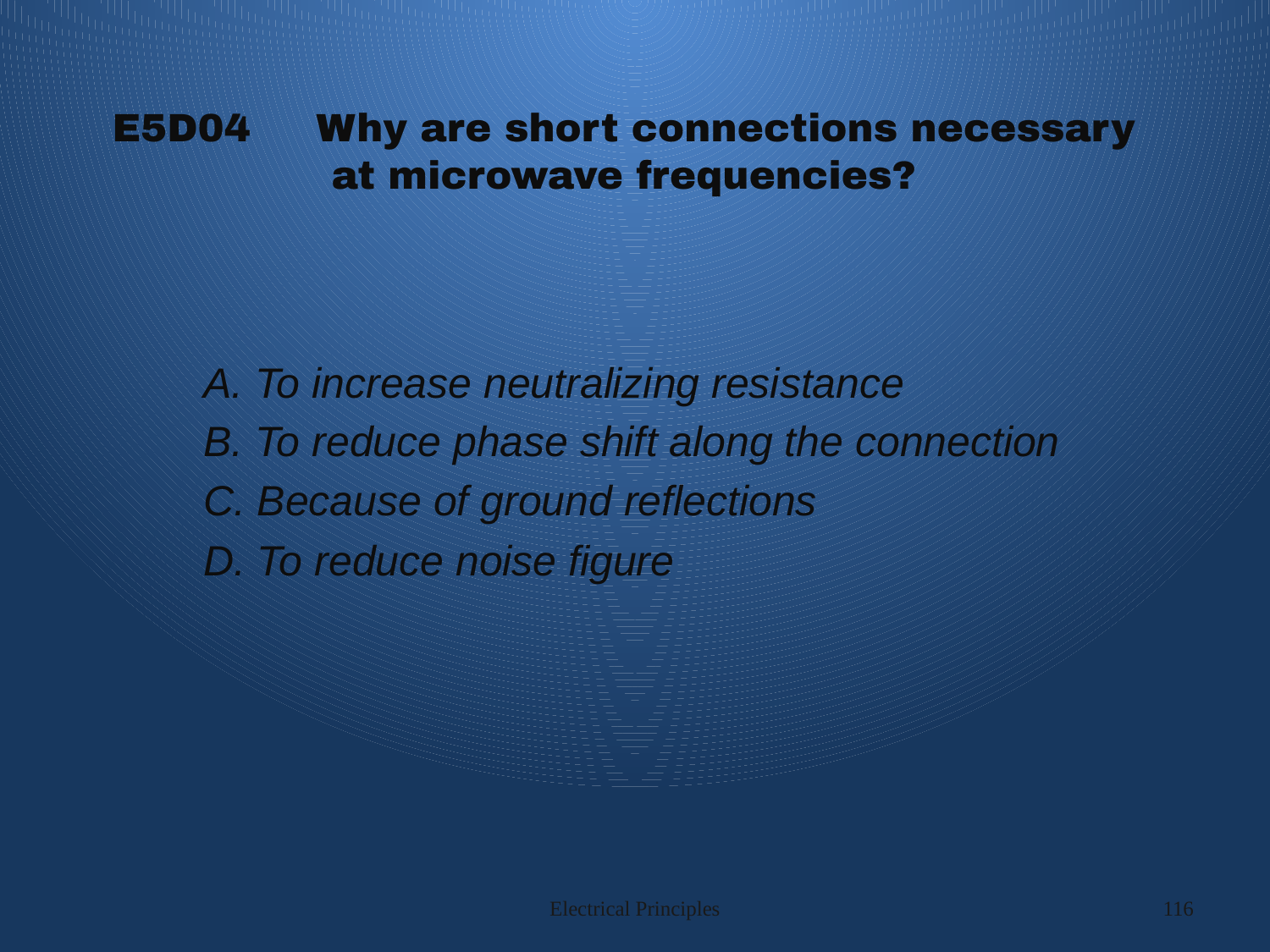

# E5D04     Why are short connections necessary at microwave frequencies?
A. To increase neutralizing resistance
B. To reduce phase shift along the connection
C. Because of ground reflections
D. To reduce noise figure
Electrical Principles
116